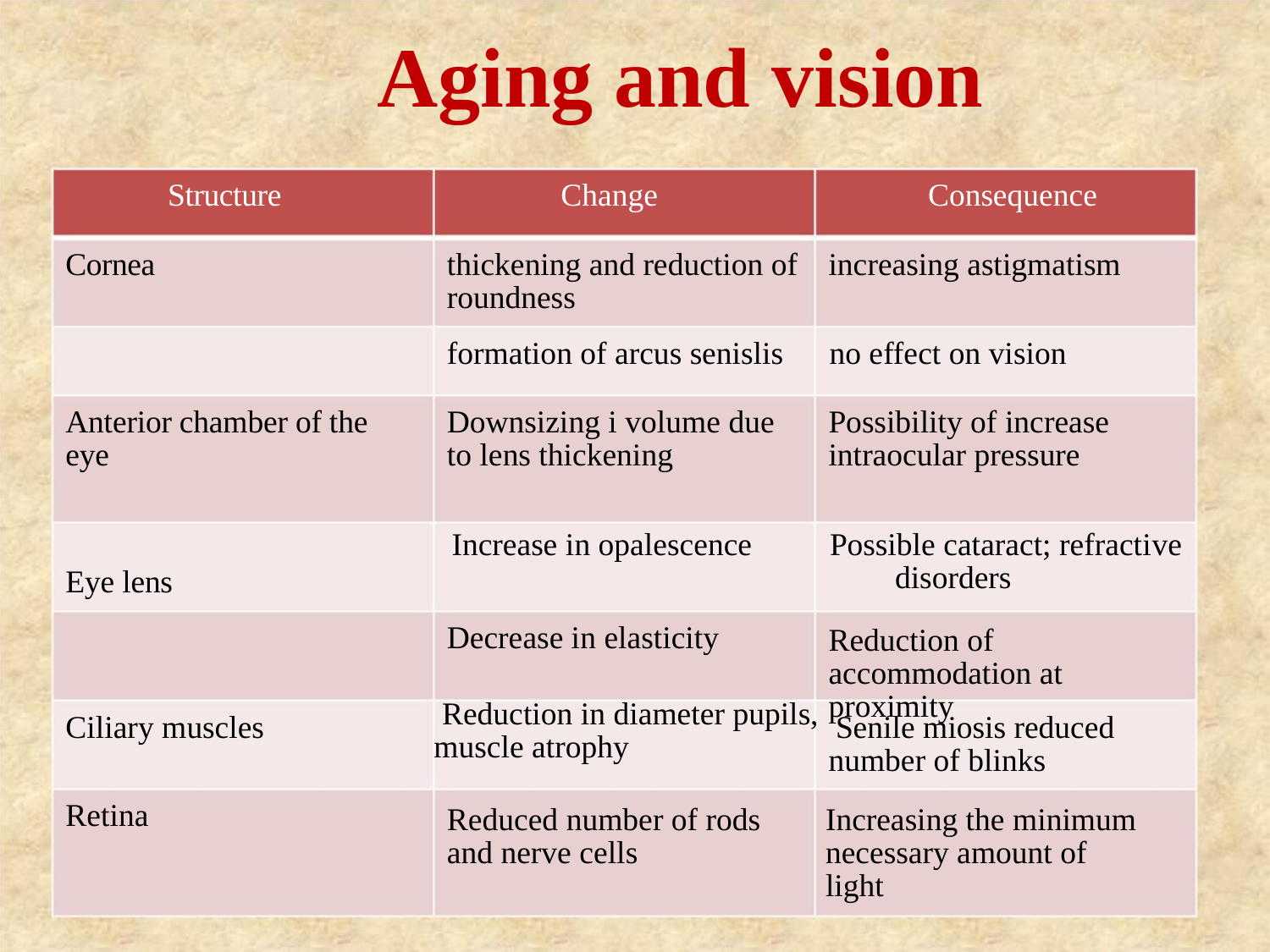

Aging and vision
Structure
Cornea
Change
Consequence
increasing astigmatism
thickening and reduction of roundness
formation of arcus senislis no effect on vision
Anterior chamber of the eye
Eye lens
Downsizing i volume due to lens thickening
Possibility of increase intraocular pressure
 Increase in opalescence  Possible cataract; refractive
                                                        disorders
Decrease in elasticity
Reduction of accommodation at proximity
 Reduction in diameter pupils, muscle atrophy
Ciliary muscles
Retina
 Senile miosis reduced number of blinks
Reduced number of rods and nerve cells
Increasing the minimum necessary amount of light